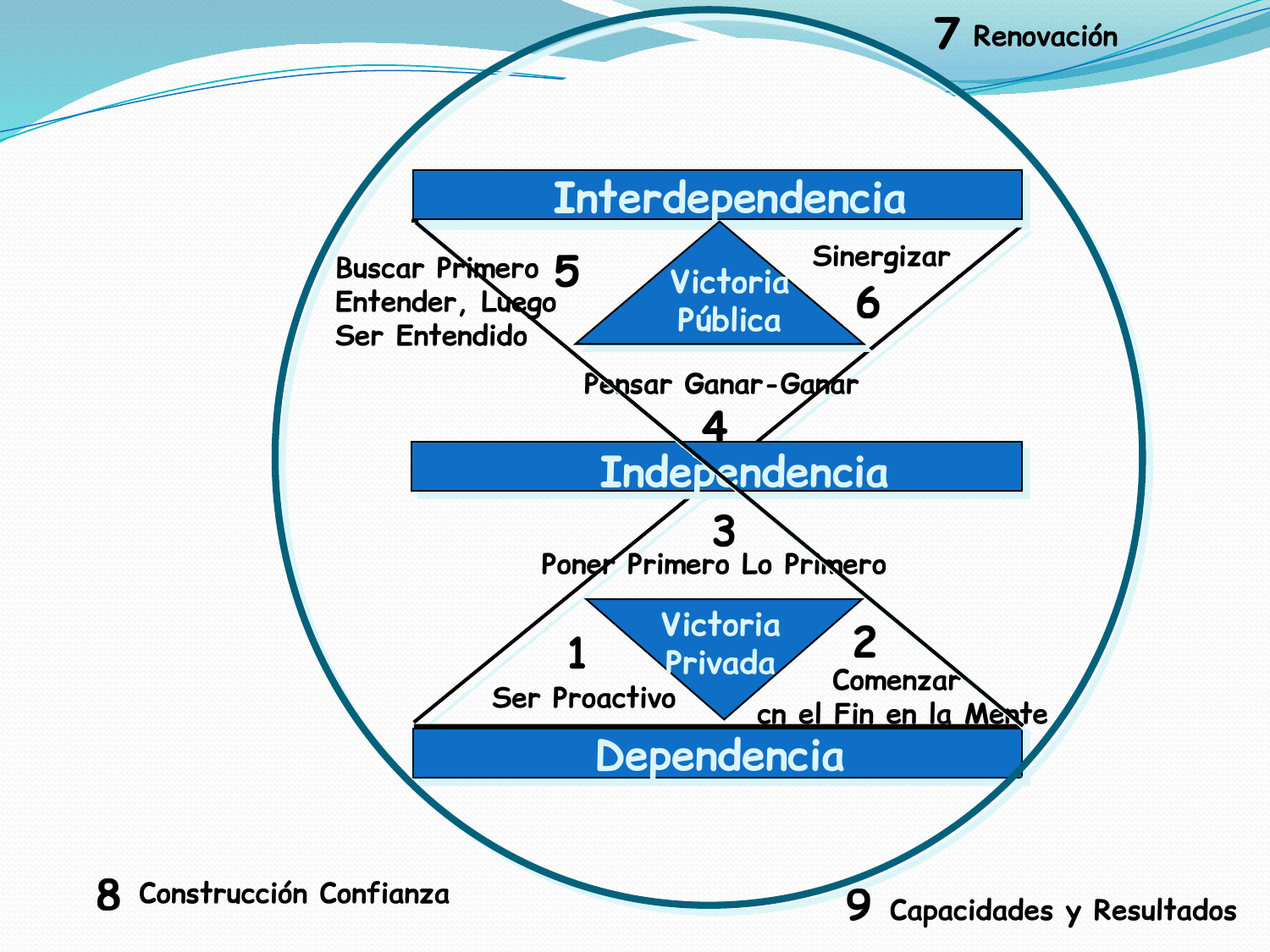

7

Renovación

Interdependencia

Sinergizar
5
Buscar Primero Entender, Luego
Ser Entendido
Victoria
Pública
6
Pensar Ganar-Ganar
4
Independencia

3
Poner Primero Lo Primero
Victoria
Privada

2
1
Comenzar
cn el Fin en la Mente
Ser Proactivo

Dependencia

8
Construcción Confianza
9
Capacidades y Resultados